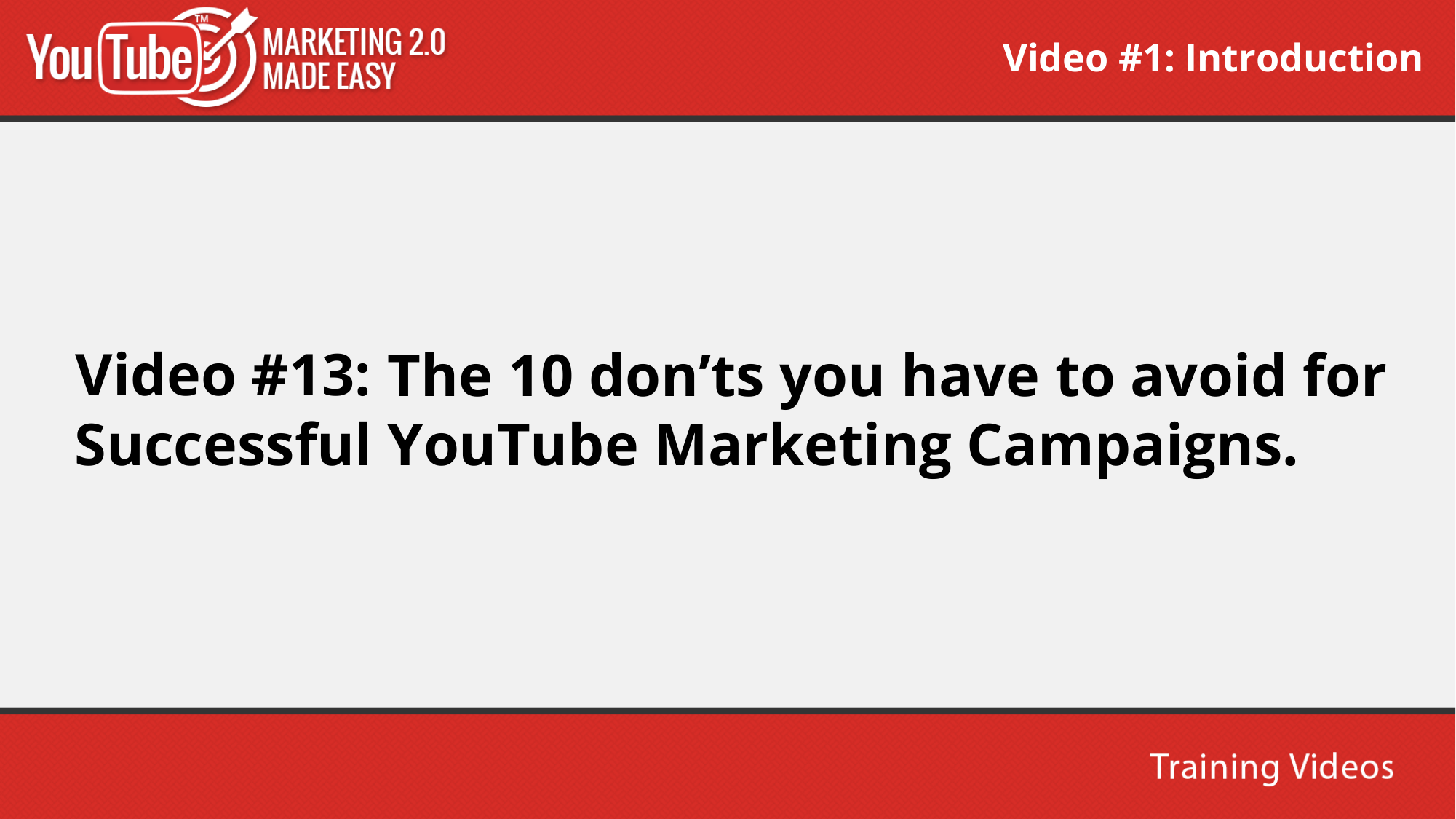

Video #1: Introduction
Video #13:
                     The 10 don’ts you have to avoid for Successful YouTube Marketing Campaigns.